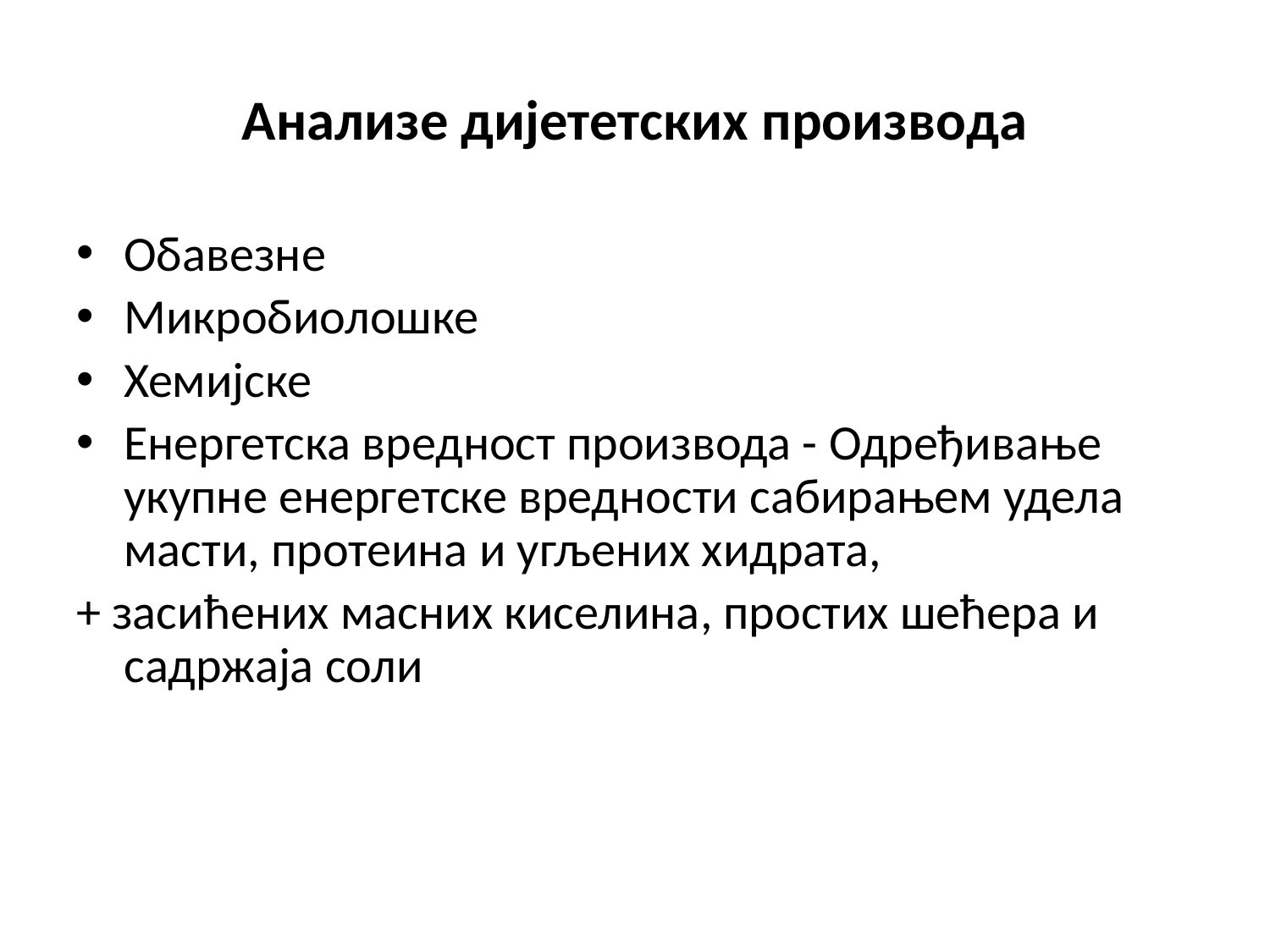

Анализе дијететских производа
Обавезне
Микробиолошке
Хемијске
Енергетска вредност производа - Одређивање укупне енергетске вредности сабирањем удела масти, протеина и угљених хидрата,
+ засићених масних киселина, простих шећера и садржаја соли